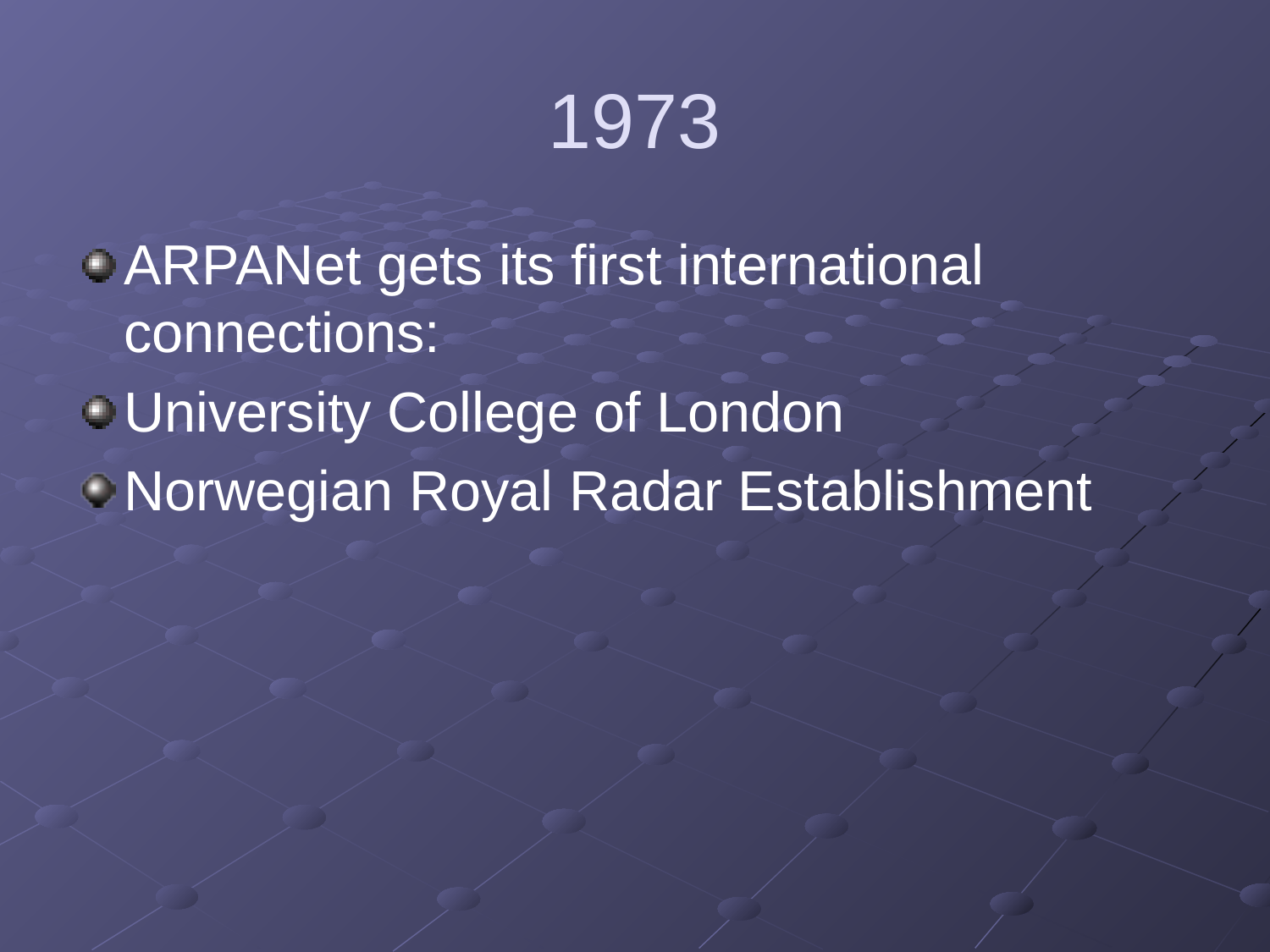

# 1973
ARPANet gets its first international connections:
University College of London
Norwegian Royal Radar Establishment